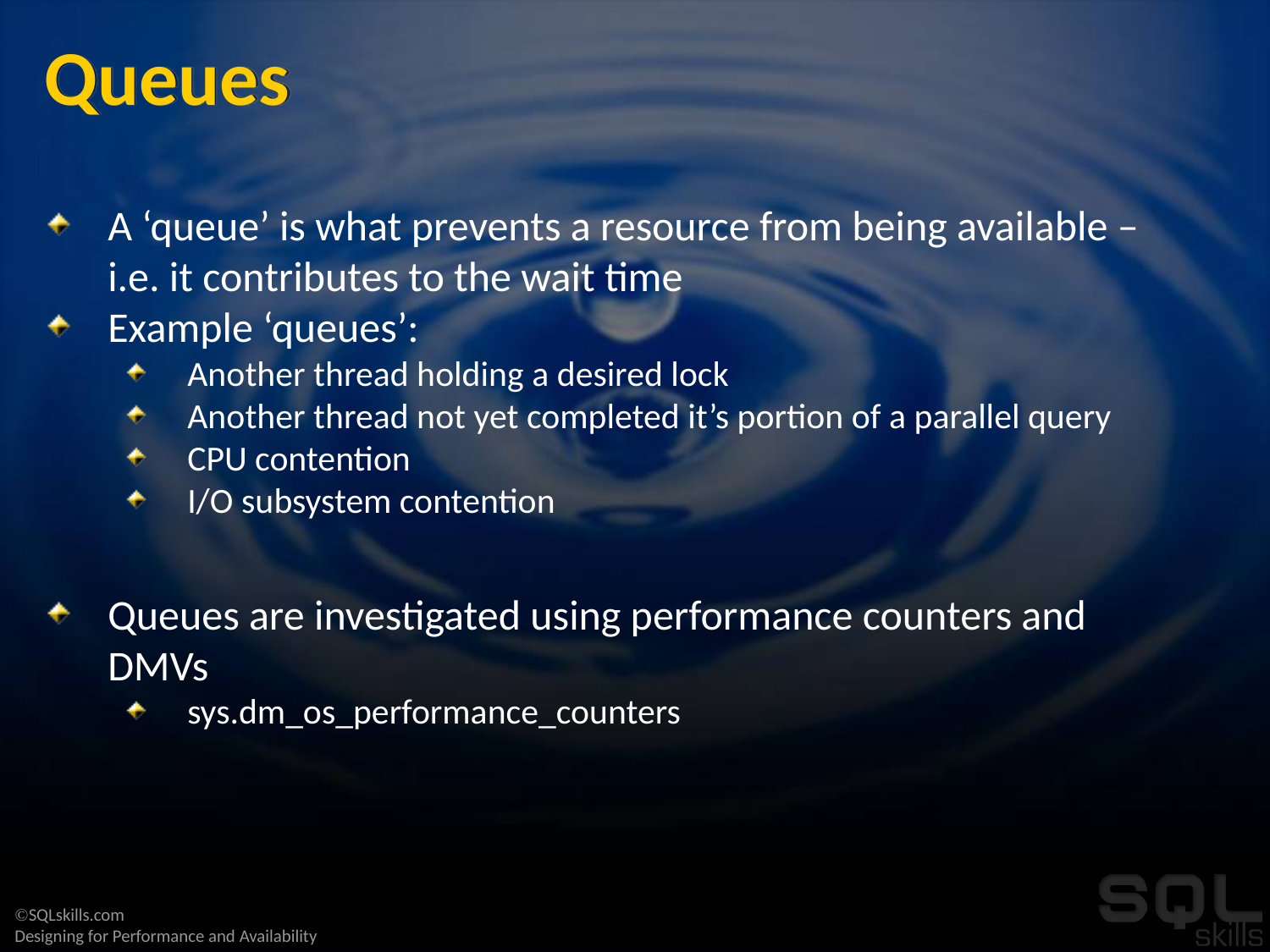

# Queues
A ‘queue’ is what prevents a resource from being available – i.e. it contributes to the wait time
Example ‘queues’:
Another thread holding a desired lock
Another thread not yet completed it’s portion of a parallel query
CPU contention
I/O subsystem contention

Queues are investigated using performance counters and DMVs
sys.dm_os_performance_counters